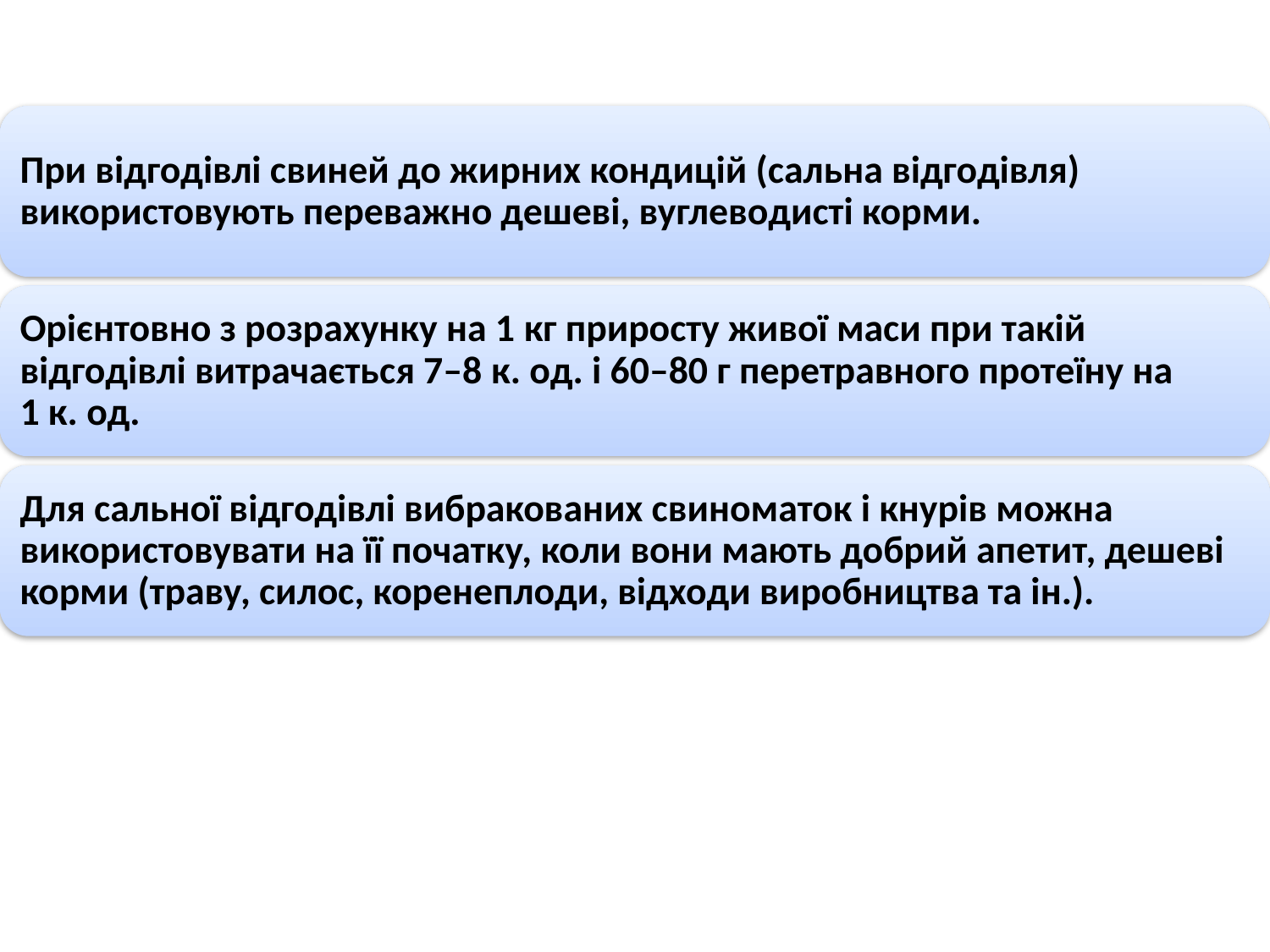

При відгодівлі свиней до жирних кондицій (сальна відгодівля) використовують переважно дешеві, вуглеводисті корми.
Орієнтовно з розрахунку на 1 кг приросту живої маси при такій відгодівлі витрачається 7–8 к. од. і 60–80 г перетравного протеїну на 1 к. од.
Для сальної відгодівлі вибракованих свиноматок і кнурів можна використовувати на її початку, коли вони мають добрий апетит, дешеві корми (траву, силос, коренеплоди, відходи виробництва та ін.).